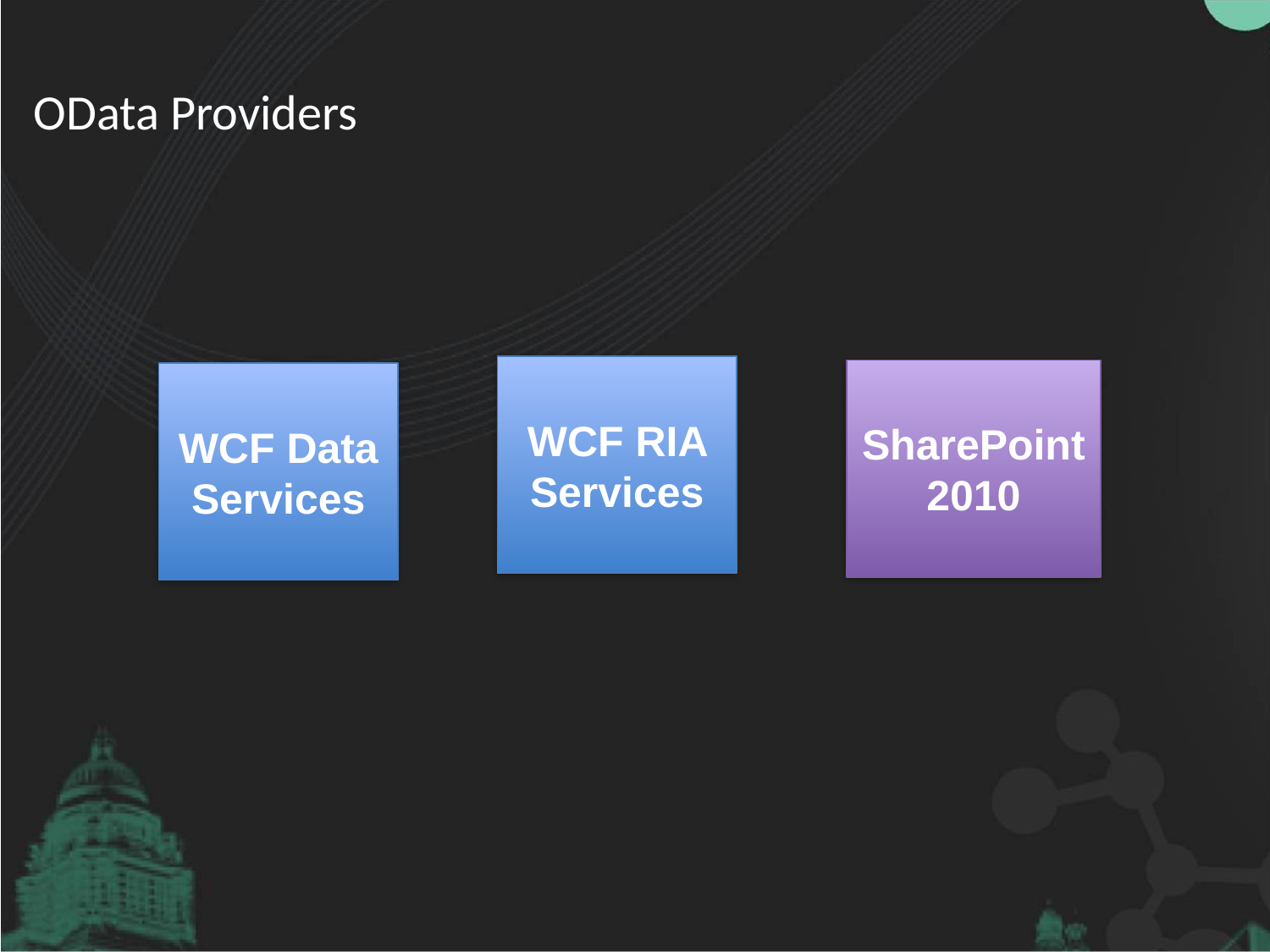

# OData Providers
WCF RIA Services
SharePoint
2010
WCF Data Services